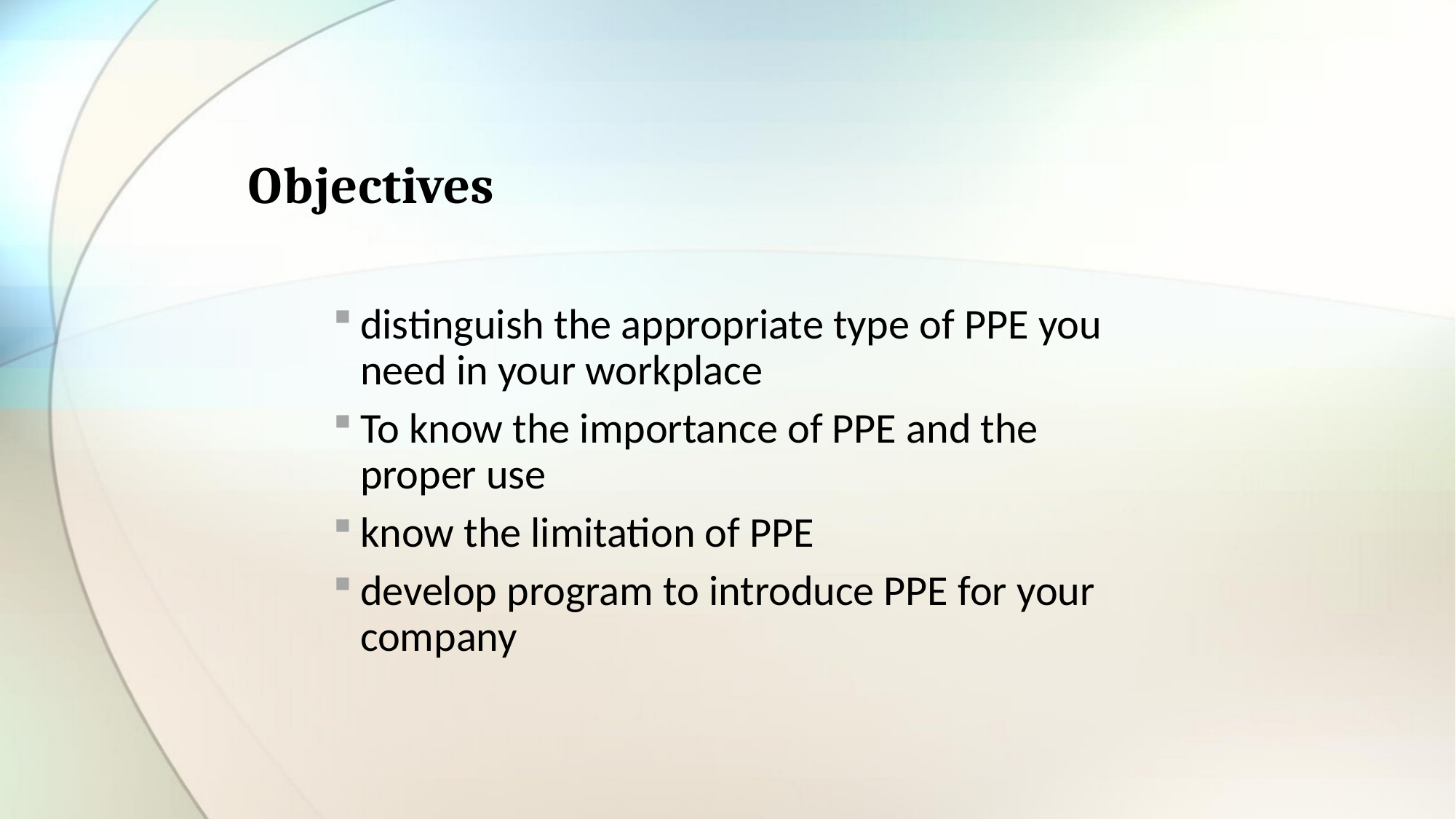

# Objectives
distinguish the appropriate type of PPE you need in your workplace
To know the importance of PPE and the proper use
know the limitation of PPE
develop program to introduce PPE for your company